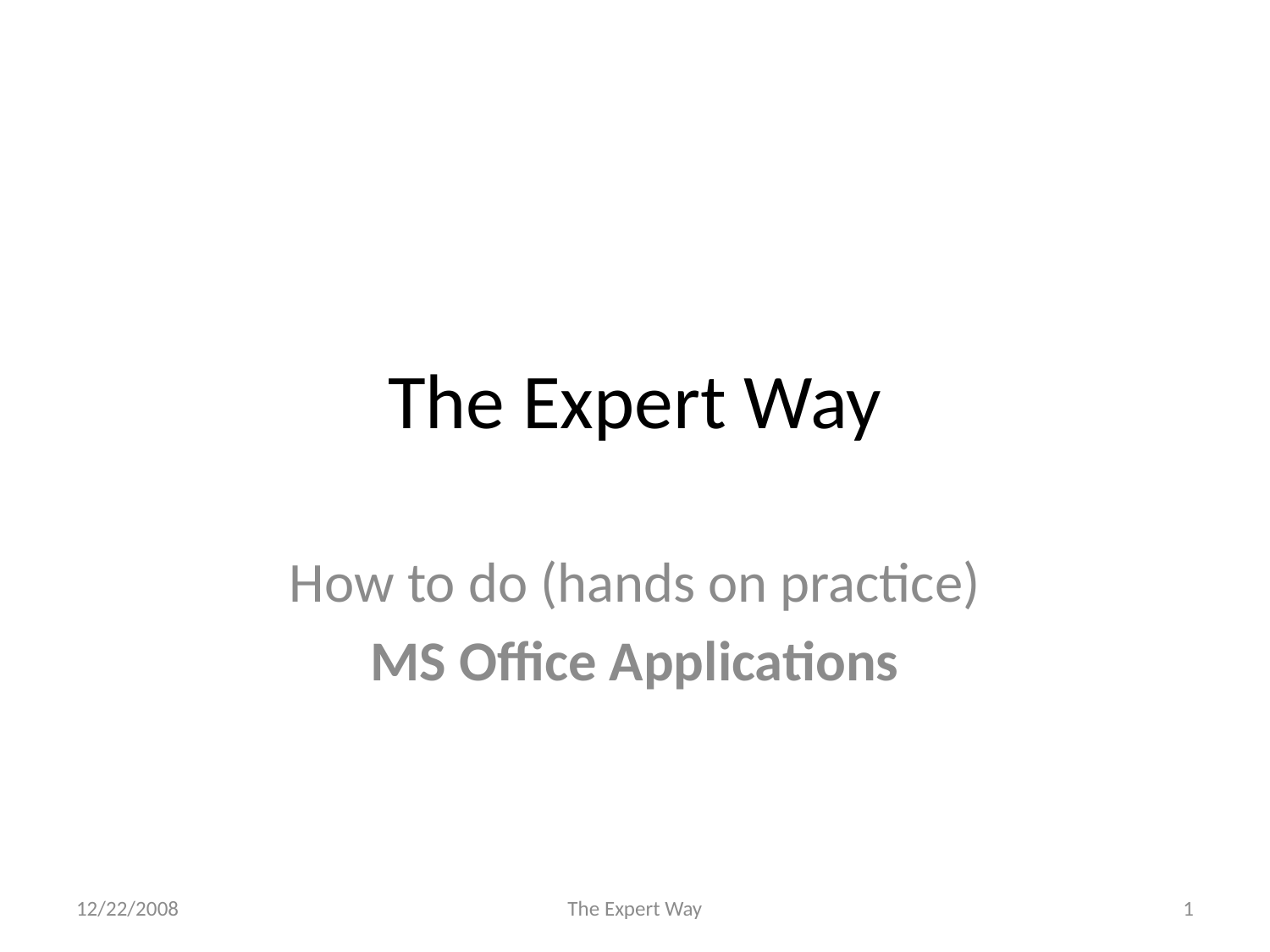

# The Expert Way
How to do (hands on practice)
MS Office Applications
12/22/2008
The Expert Way
1